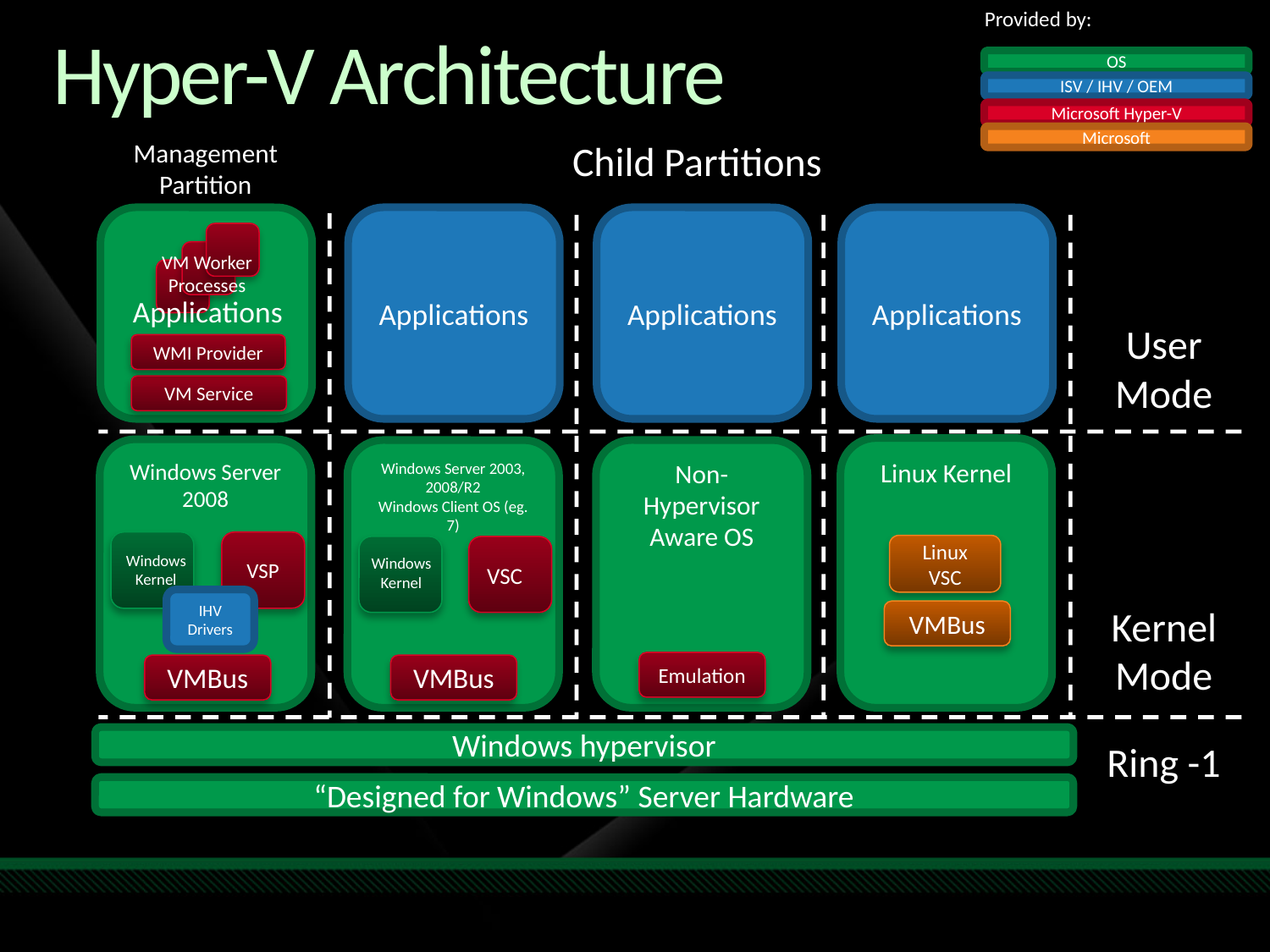

Provided by:
# Hyper-V Architecture
OS
ISV / IHV / OEM
Microsoft Hyper-V
Microsoft
Child Partitions
Management
Partition

Applications
Applications
Applications

VM Worker Processes

Applications
User Mode
WMI Provider
VM Service

Linux Kernel
Linux VSC
Windows Server 2008
Windows Server 2003, 2008/R2
Windows Client OS (eg. 7)

Windows Kernel

VSC
Non-Hypervisor Aware OS

Windows Kernel
VSP
IHV Drivers
Kernel Mode
VMBus
Emulation
VMBus
VMBus

Windows hypervisor
Ring -1
“Designed for Windows” Server Hardware